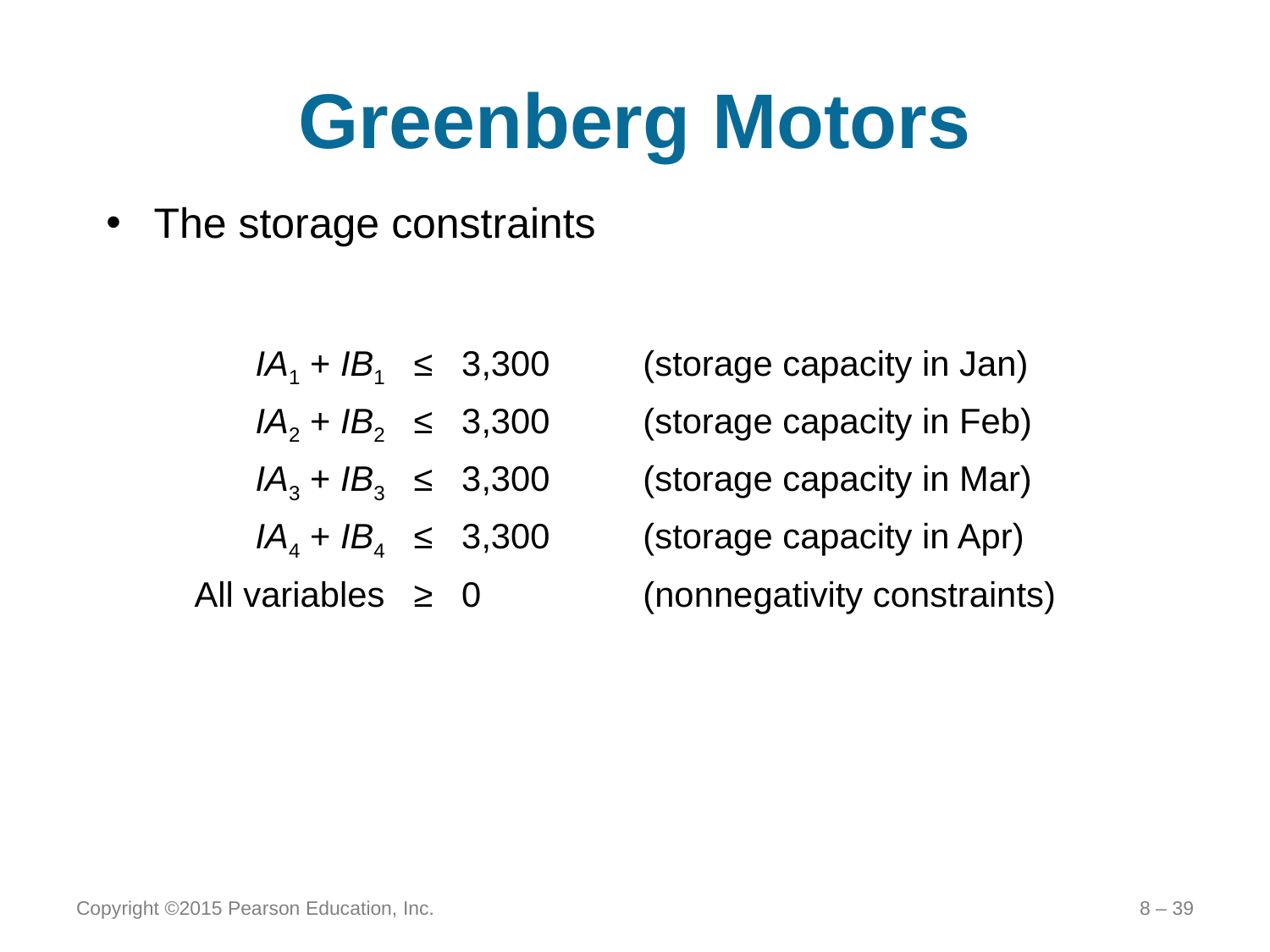

# Greenberg Motors
The storage constraints
| IA1 + IB1 | ≤ | 3,300 | (storage capacity in Jan) |
| --- | --- | --- | --- |
| IA2 + IB2 | ≤ | 3,300 | (storage capacity in Feb) |
| IA3 + IB3 | ≤ | 3,300 | (storage capacity in Mar) |
| IA4 + IB4 | ≤ | 3,300 | (storage capacity in Apr) |
| All variables | ≥ | 0 | (nonnegativity constraints) |
Copyright ©2015 Pearson Education, Inc.
8 – 39